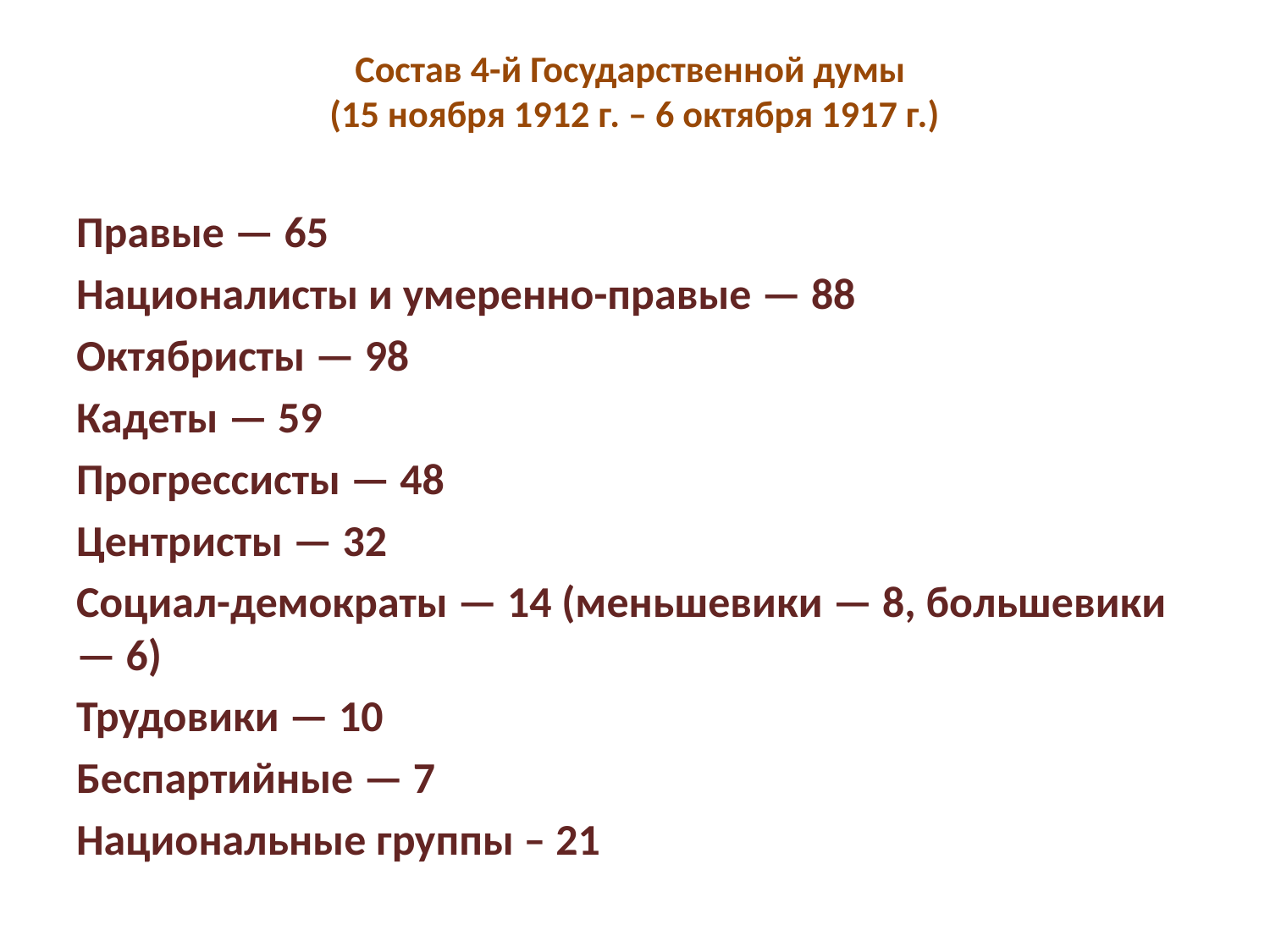

# Состав 4-й Государственной думы (15 ноября 1912 г. – 6 октября 1917 г.)
Правые — 65
Националисты и умеренно-правые — 88
Октябристы — 98
Кадеты — 59
Прогрессисты — 48
Центристы — 32
Социал-демократы — 14 (меньшевики — 8, большевики — 6)
Трудовики — 10
Беспартийные — 7
Национальные группы – 21